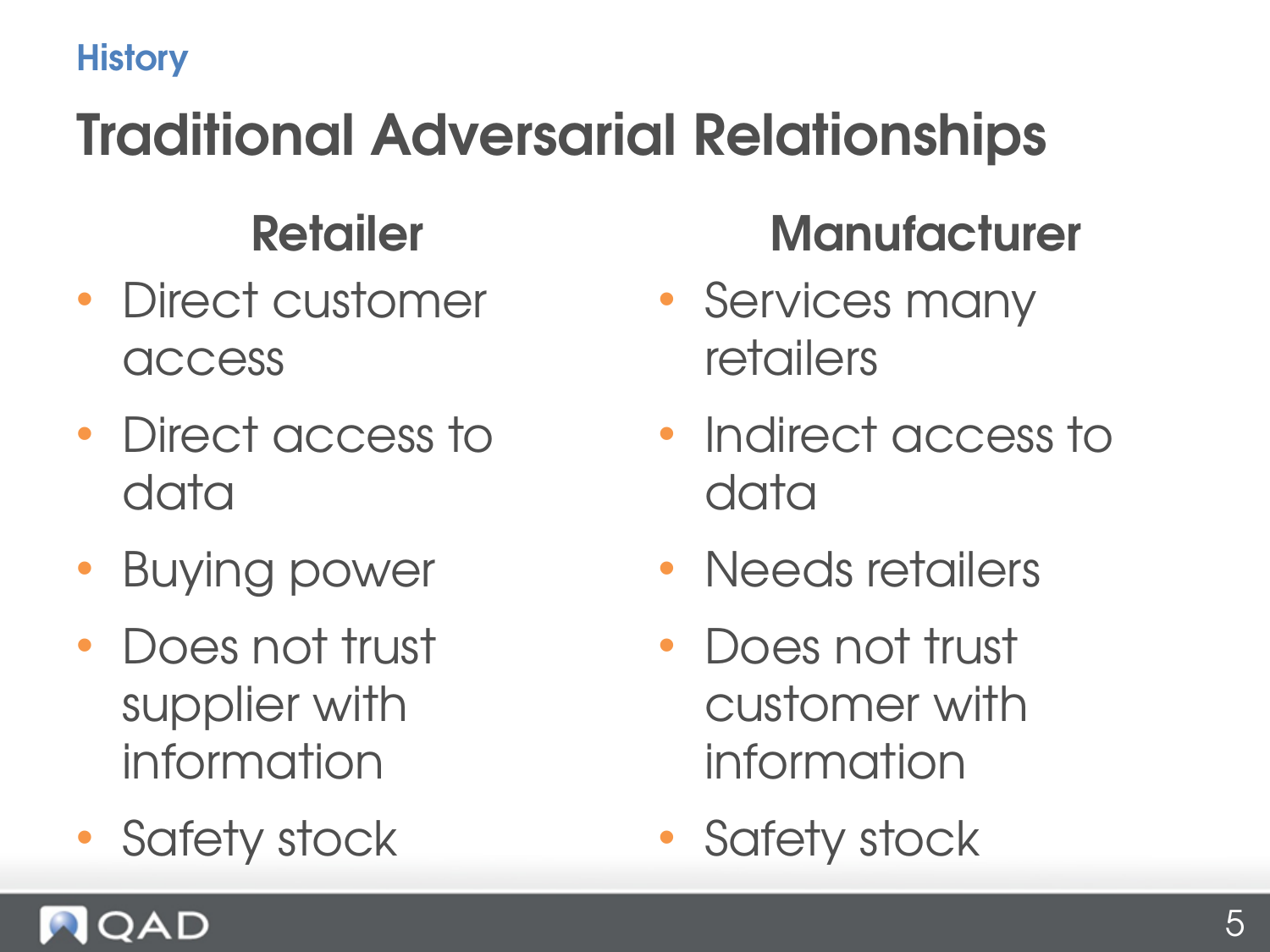

History
# Traditional Adversarial Relationships
Retailer
Direct customer access
Direct access to data
Buying power
Does not trust supplier with information
Safety stock
Manufacturer
Services many retailers
Indirect access to data
Needs retailers
Does not trust customer with information
Safety stock
5